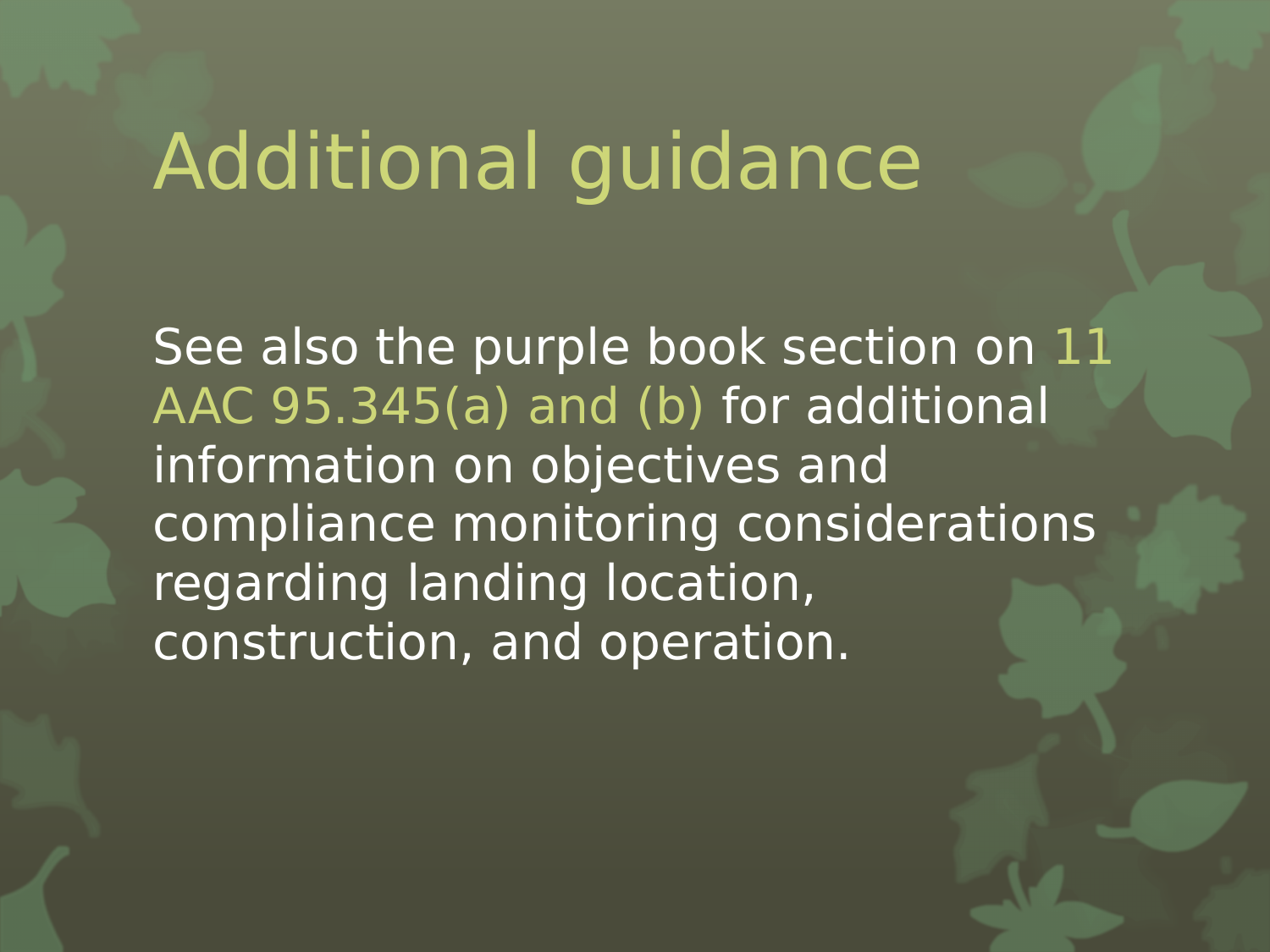

# Additional guidance
See also the purple book section on 11 AAC 95.345(a) and (b) for additional information on objectives and compliance monitoring considerations regarding landing location, construction, and operation.